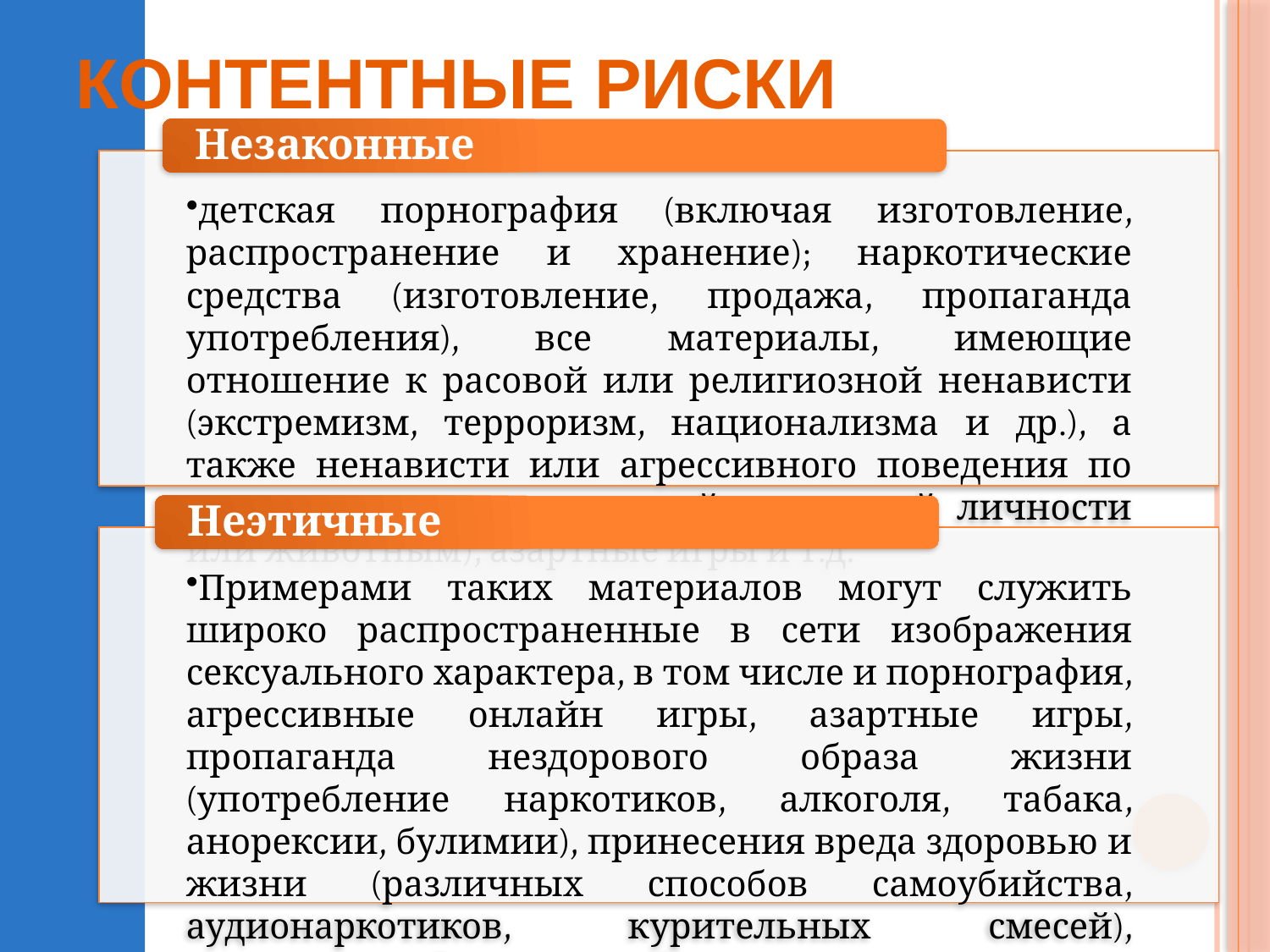

# Контентные риски
детская порнография (включая изготовление, распространение и хранение); наркотические средства (изготовление, продажа, пропаганда употребления), все материалы, имеющие отношение к расовой или религиозной ненависти (экстремизм, терроризм, национализма и др.), а также ненависти или агрессивного поведения по отношению к группе людей, отдельной личности или животным), азартные игры и т.д.
Незаконные
Примерами таких материалов могут служить широко распространенные в сети изображения сексуального характера, в том числе и порнография, агрессивные онлайн игры, азартные игры, пропаганда нездорового образа жизни (употребление наркотиков, алкоголя, табака, анорексии, булимии), принесения вреда здоровью и жизни (различных способов самоубийства, аудионаркотиков, курительных смесей), нецензурная брань, оскорбления, и др.
Неэтичные